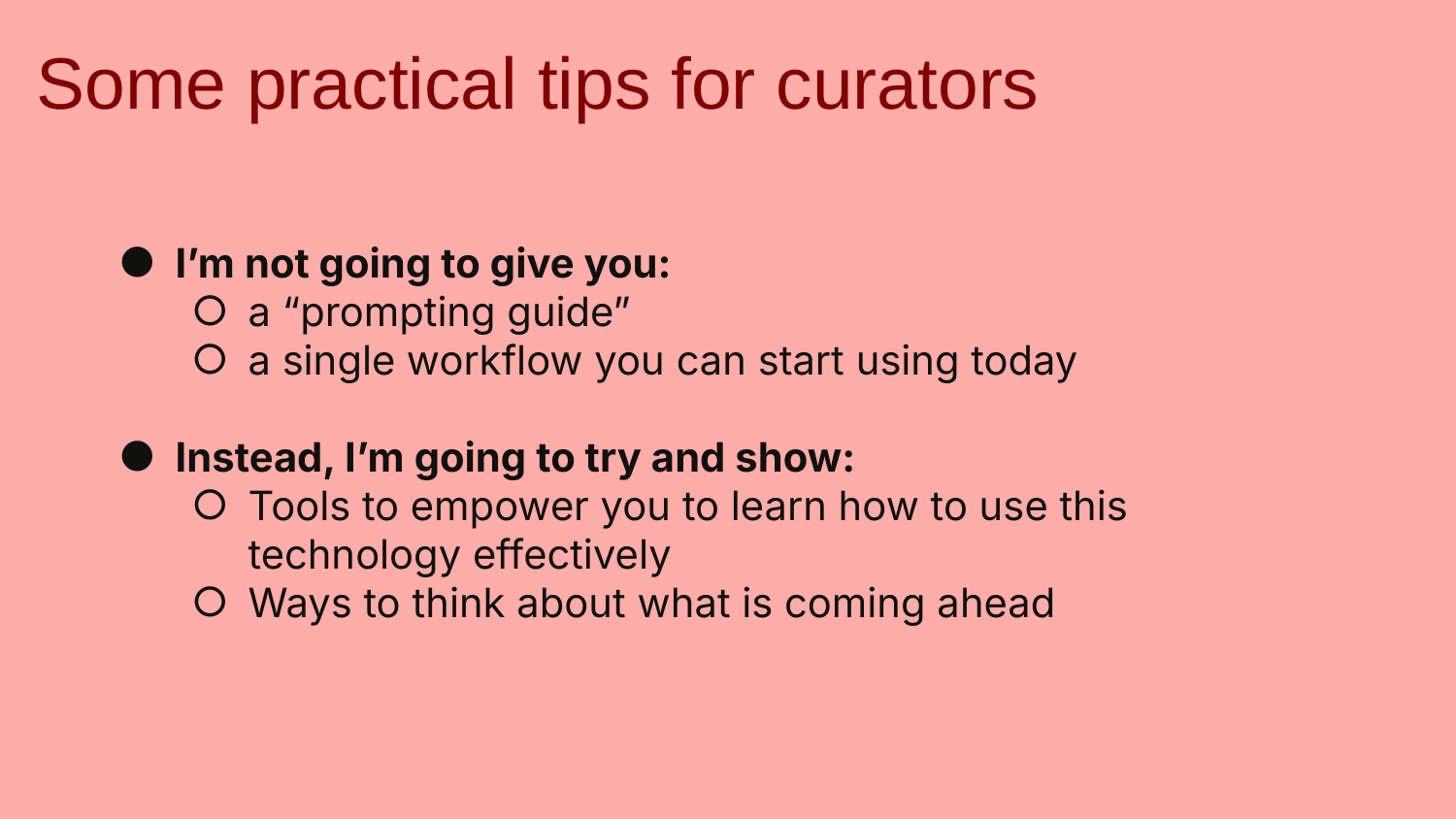

# Some practical tips for curators
I’m not going to give you:
a “prompting guide”
a single workflow you can start using today

Instead, I’m going to try and show:
Tools to empower you to learn how to use this technology effectively
Ways to think about what is coming ahead